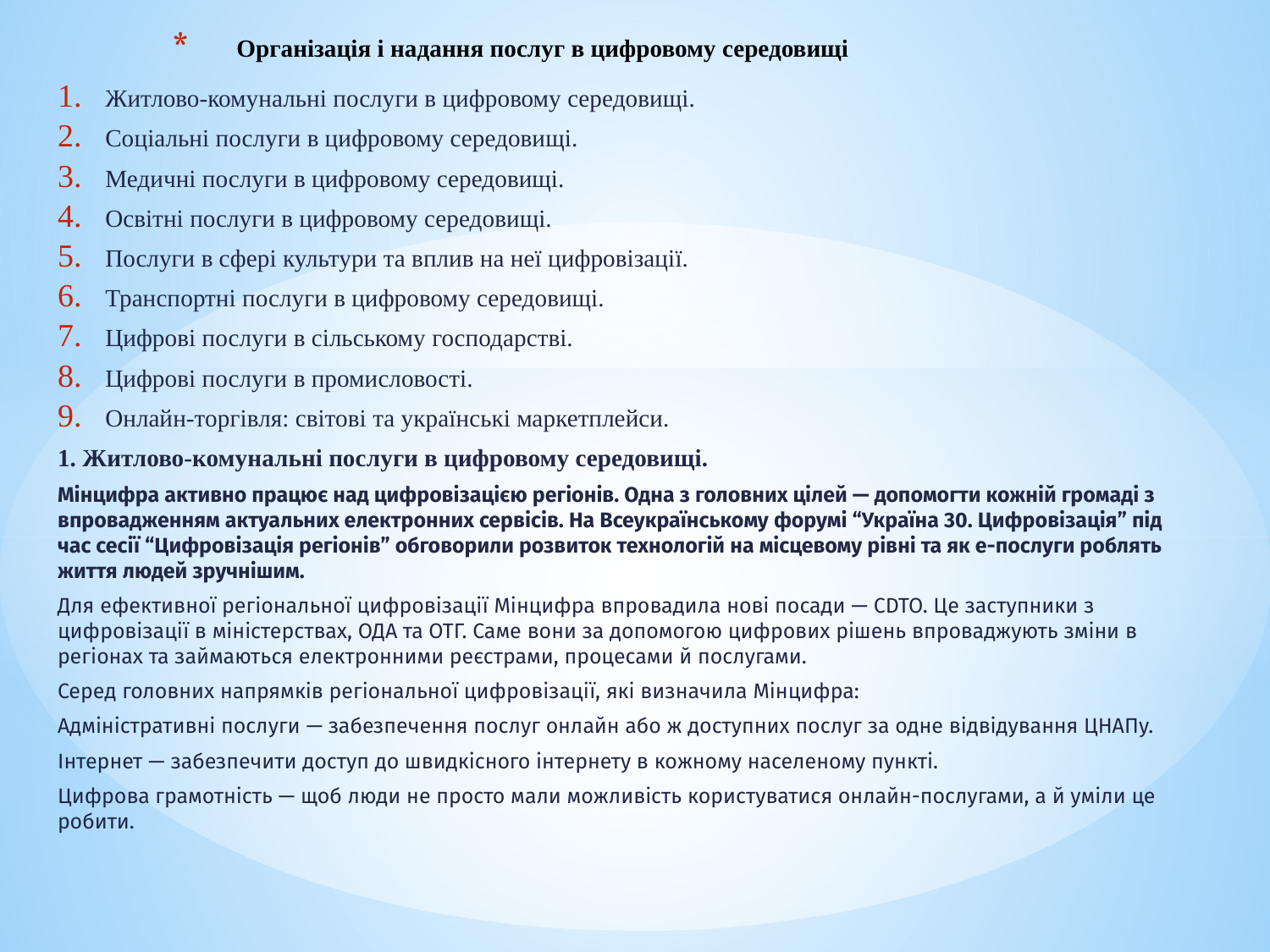

# Організація і надання послуг в цифровому середовищі
Житлово-комунальні послуги в цифровому середовищі.
Соціальні послуги в цифровому середовищі.
Медичні послуги в цифровому середовищі.
Освітні послуги в цифровому середовищі.
Послуги в сфері культури та вплив на неї цифровізації.
Транспортні послуги в цифровому середовищі.
Цифрові послуги в сільському господарстві.
Цифрові послуги в промисловості.
Онлайн-торгівля: світові та українські маркетплейси.
1. Житлово-комунальні послуги в цифровому середовищі.
Мінцифра активно працює над цифровізацією регіонів. Одна з головних цілей — допомогти кожній громаді з впровадженням актуальних електронних сервісів. На Всеукраїнському форумі “Україна 30. Цифровізація” під час сесії “Цифровізація регіонів” обговорили розвиток технологій на місцевому рівні та як е-послуги роблять життя людей зручнішим.
Для ефективної регіональної цифровізації Мінцифра впровадила нові посади — CDTO. Це заступники з цифровізації в міністерствах, ОДА та ОТГ. Саме вони за допомогою цифрових рішень впроваджують зміни в регіонах та займаються електронними реєстрами, процесами й послугами.
Серед головних напрямків регіональної цифровізації, які визначила Мінцифра:
Адміністративні послуги — забезпечення послуг онлайн або ж доступних послуг за одне відвідування ЦНАПу.
Інтернет — забезпечити доступ до швидкісного інтернету в кожному населеному пункті.
Цифрова грамотність — щоб люди не просто мали можливість користуватися онлайн-послугами, а й уміли це робити.